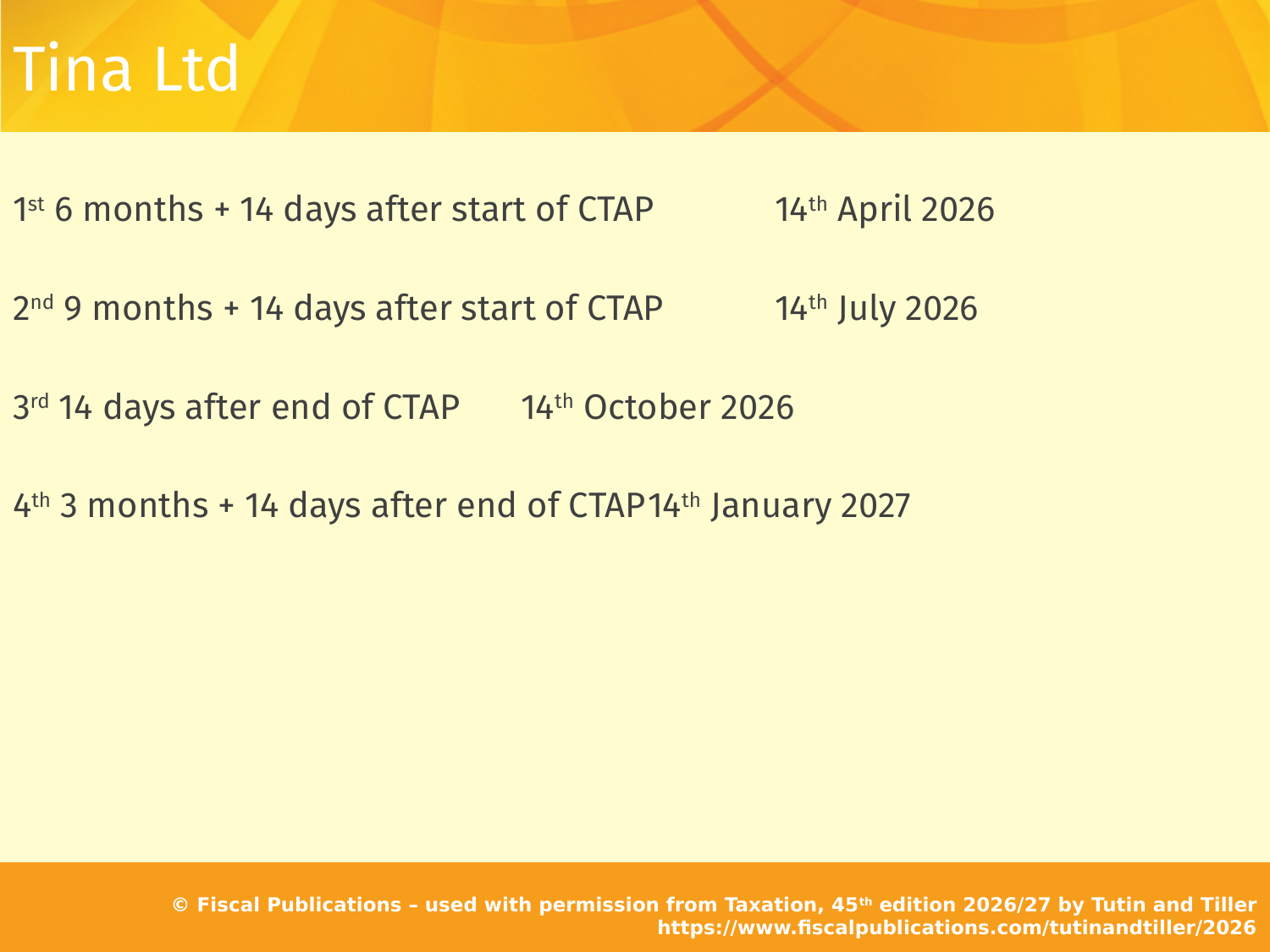

# Tina Ltd

1st 6 months + 14 days after start of CTAP 	14th April 2026

2nd 9 months + 14 days after start of CTAP	14th July 2026

3rd 14 days after end of CTAP	14th October 2026

4th 3 months + 14 days after end of CTAP	14th January 2027